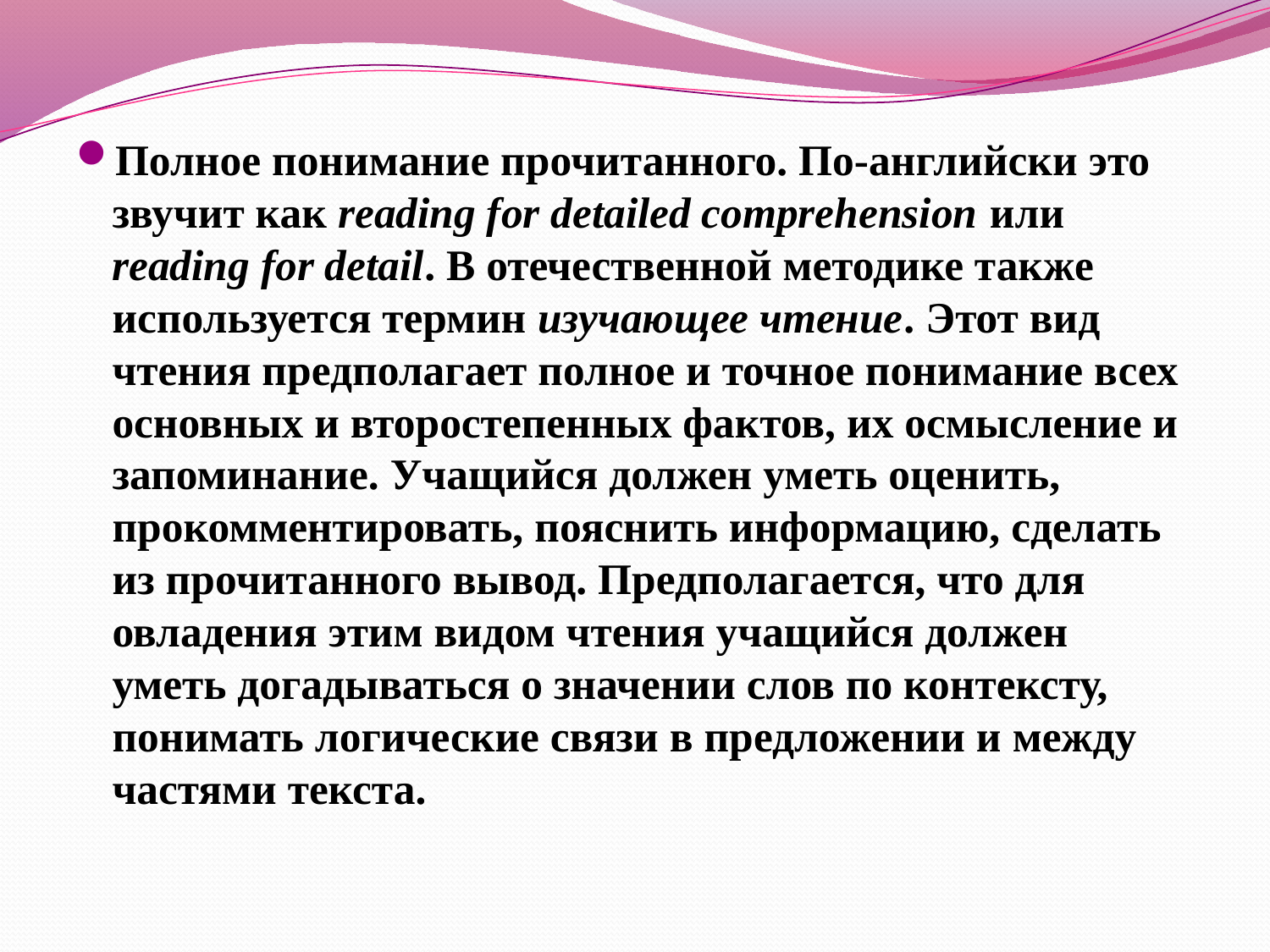

#
Полное понимание прочитанного. По-английски это звучит как reading for detailed comprehension или reading for detail. В отечественной методике также используется термин изучающее чтение. Этот вид чтения предполагает полное и точное понимание всех основных и второстепенных фактов, их осмысление и запоминание. Учащийся должен уметь оценить, прокомментировать, пояснить информацию, сделать из прочитанного вывод. Предполагается, что для овладения этим видом чтения учащийся должен уметь догадываться о значении слов по контексту, понимать логические связи в предложении и между частями текста.